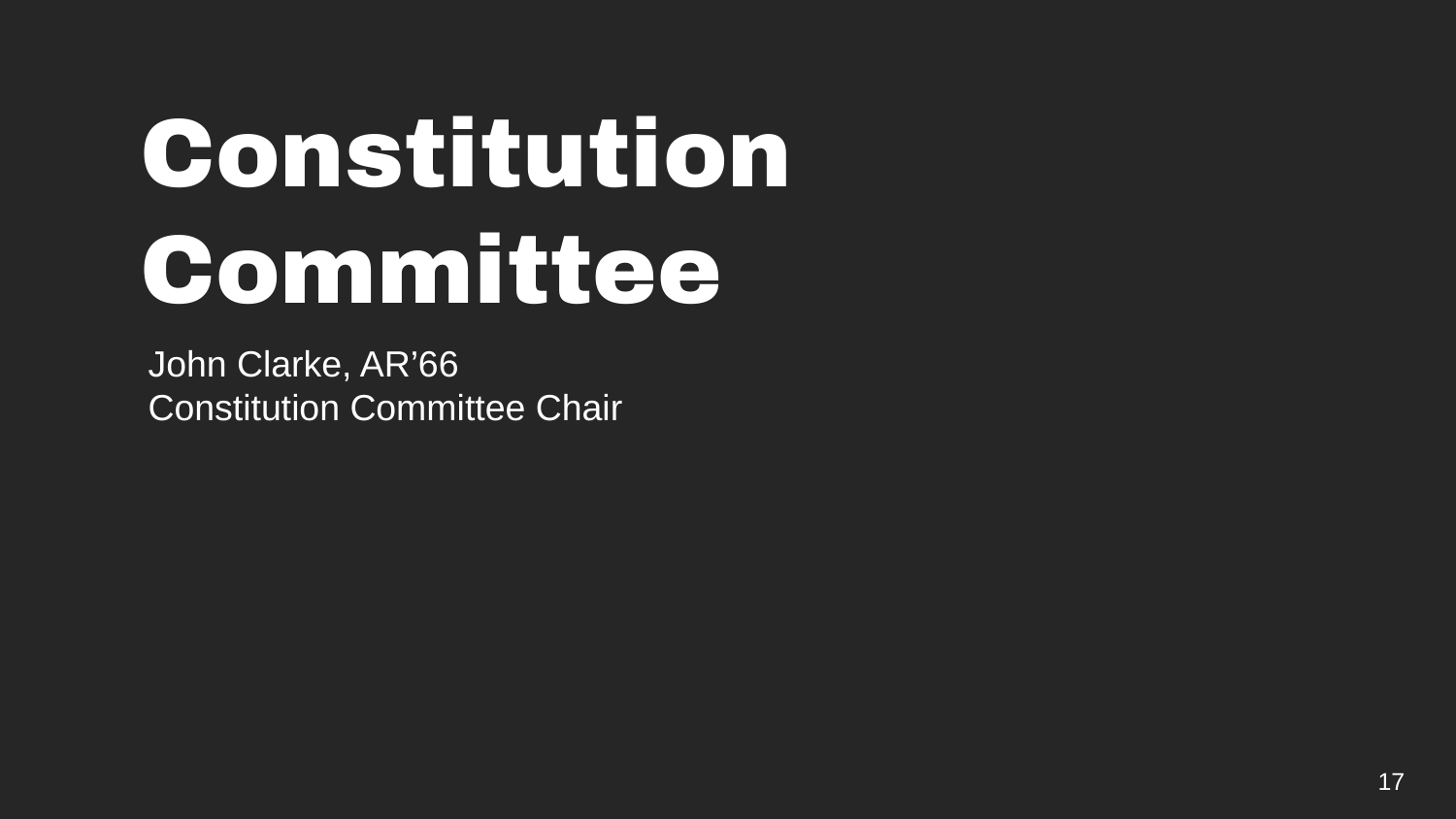

Constitution
Committee
John Clarke, AR’66
Constitution Committee Chair
17